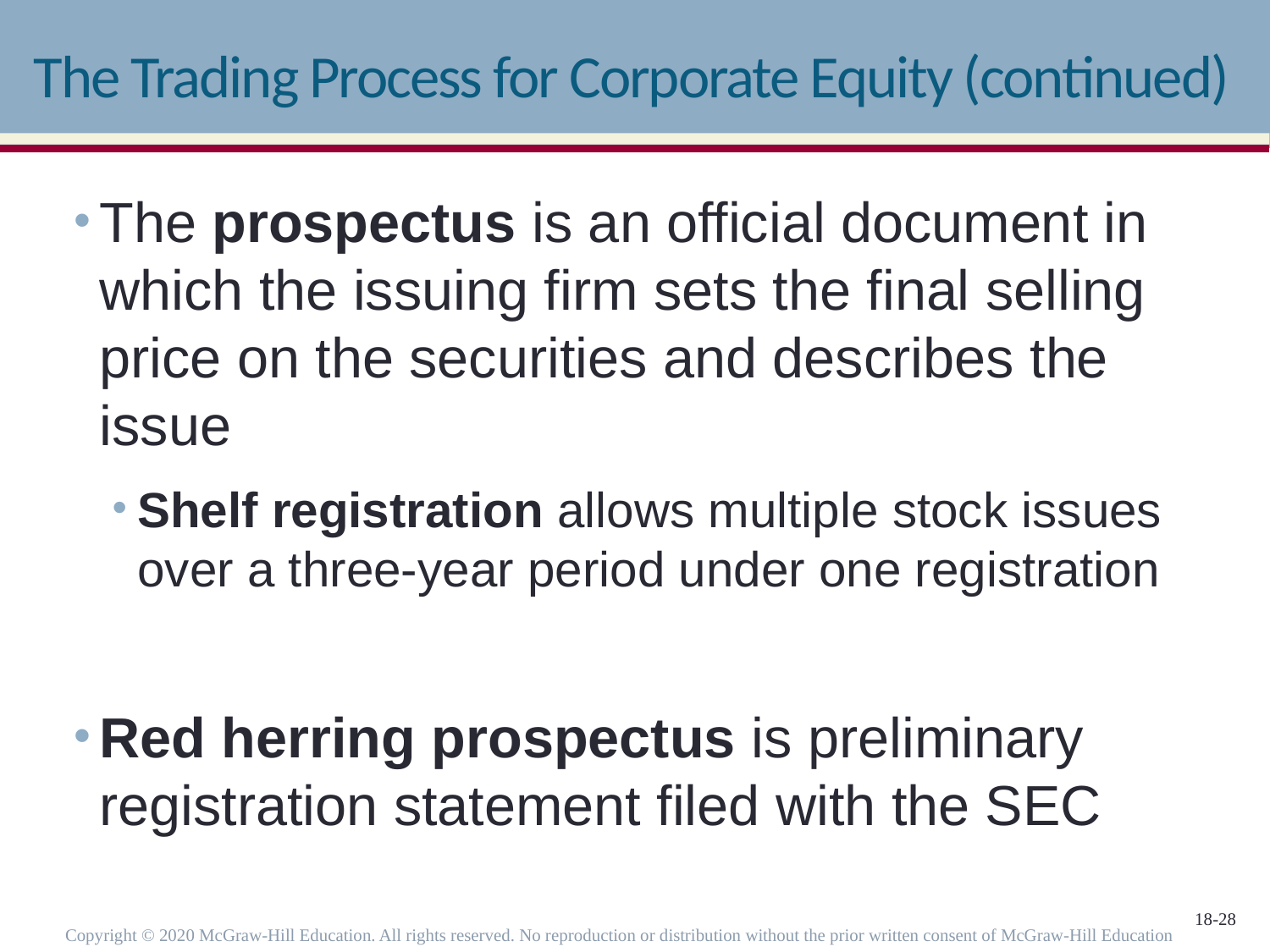

# The Trading Process for Corporate Equity (continued)
The prospectus is an official document in which the issuing firm sets the final selling price on the securities and describes the issue
Shelf registration allows multiple stock issues over a three-year period under one registration

Red herring prospectus is preliminary registration statement filed with the SEC
Copyright © 2020 McGraw-Hill Education. All rights reserved. No reproduction or distribution without the prior written consent of McGraw-Hill Education